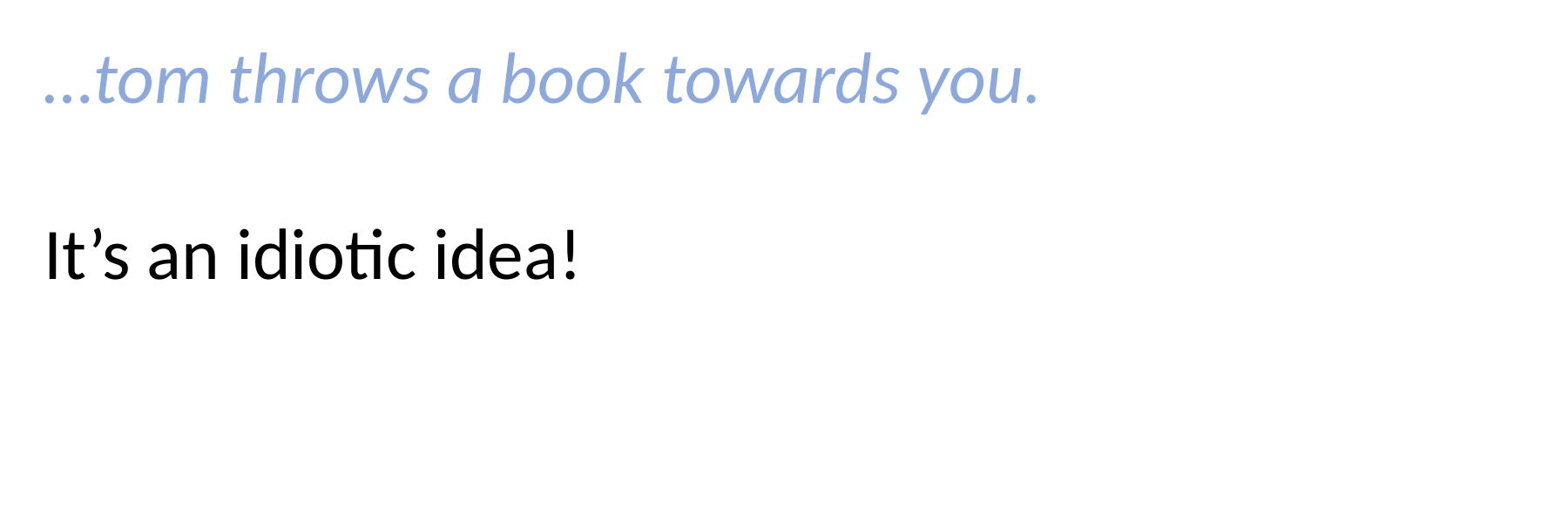

…tom throws a book towards you.

It’s an idiotic idea!